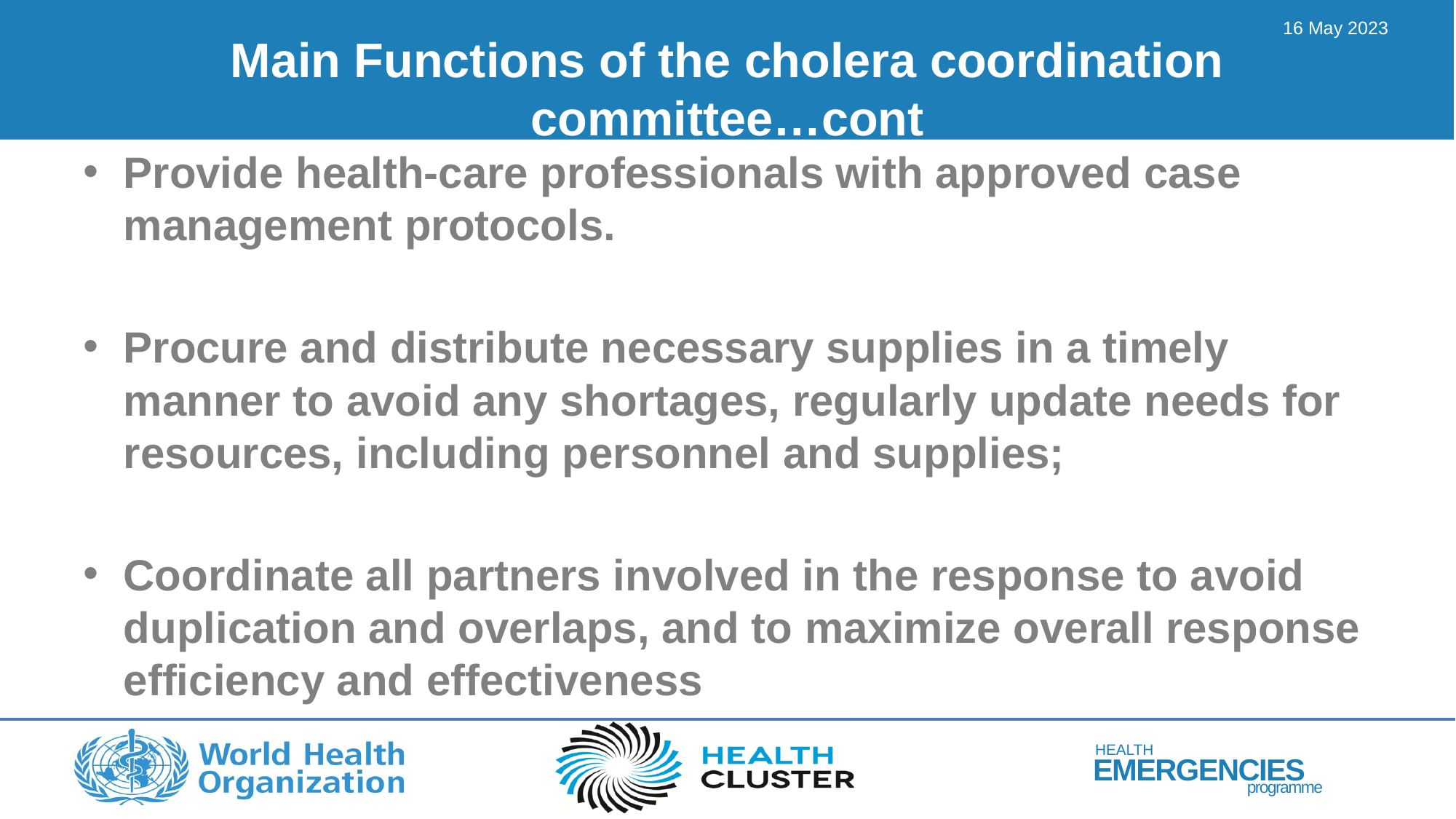

16 May 2023
# Main Functions of the cholera coordination committee…cont
Provide health-care professionals with approved case management protocols.

Procure and distribute necessary supplies in a timely manner to avoid any shortages, regularly update needs for resources, including personnel and supplies;

Coordinate all partners involved in the response to avoid duplication and overlaps, and to maximize overall response efficiency and effectiveness